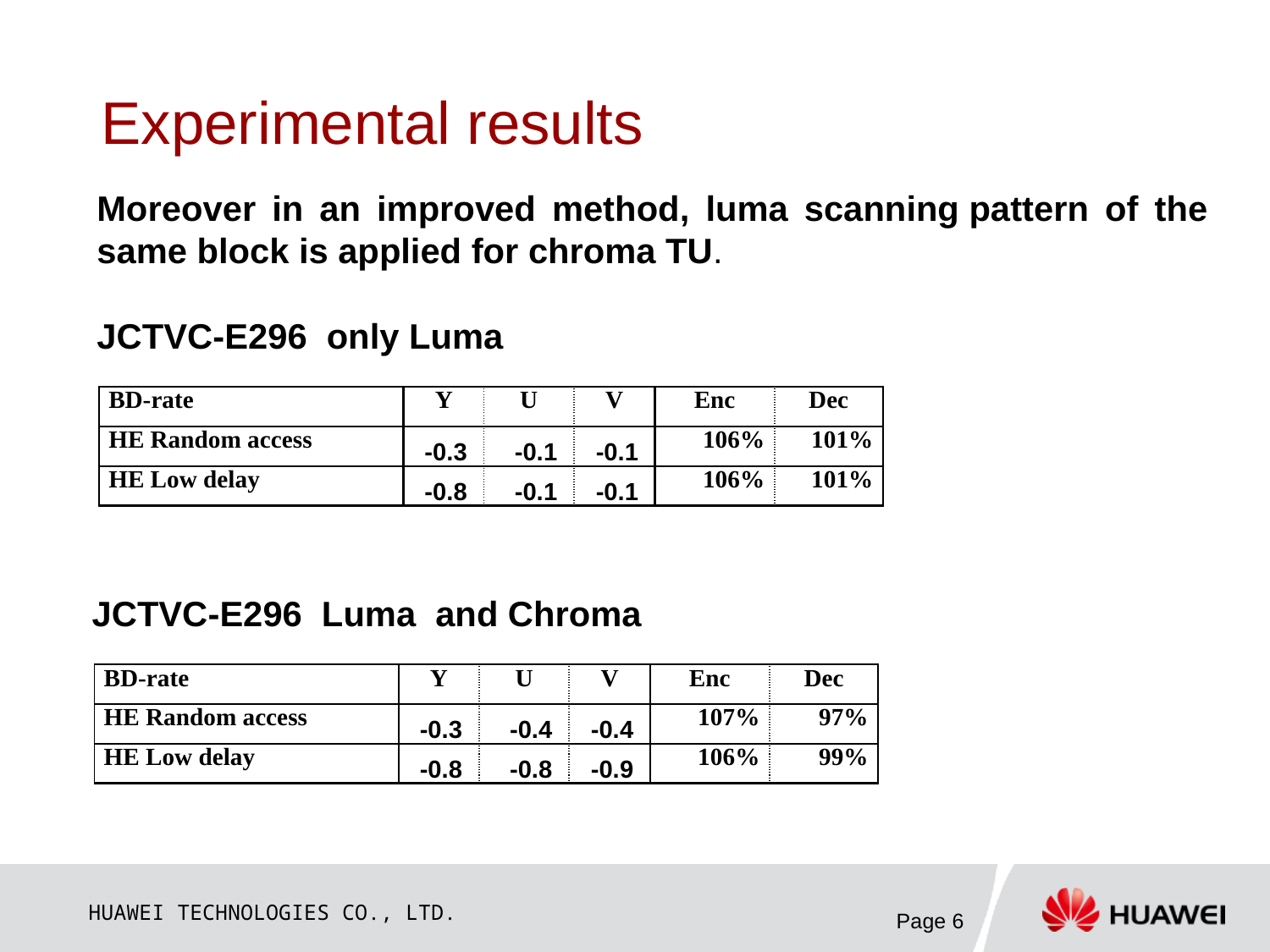

# Experimental results
Moreover in an improved method, luma scanning pattern of the same block is applied for chroma TU.
JCTVC-E296  only Luma
| BD-rate | Y | U | V | Enc | Dec |
| --- | --- | --- | --- | --- | --- |
| HE Random access | -0.3 | -0.1 | -0.1 | 106% | 101% |
| HE Low delay | -0.8 | -0.1 | -0.1 | 106% | 101% |
JCTVC-E296  Luma  and Chroma
| BD-rate | Y | U | V | Enc | Dec |
| --- | --- | --- | --- | --- | --- |
| HE Random access | -0.3 | -0.4 | -0.4 | 107% | 97% |
| HE Low delay | -0.8 | -0.8 | -0.9 | 106% | 99% |